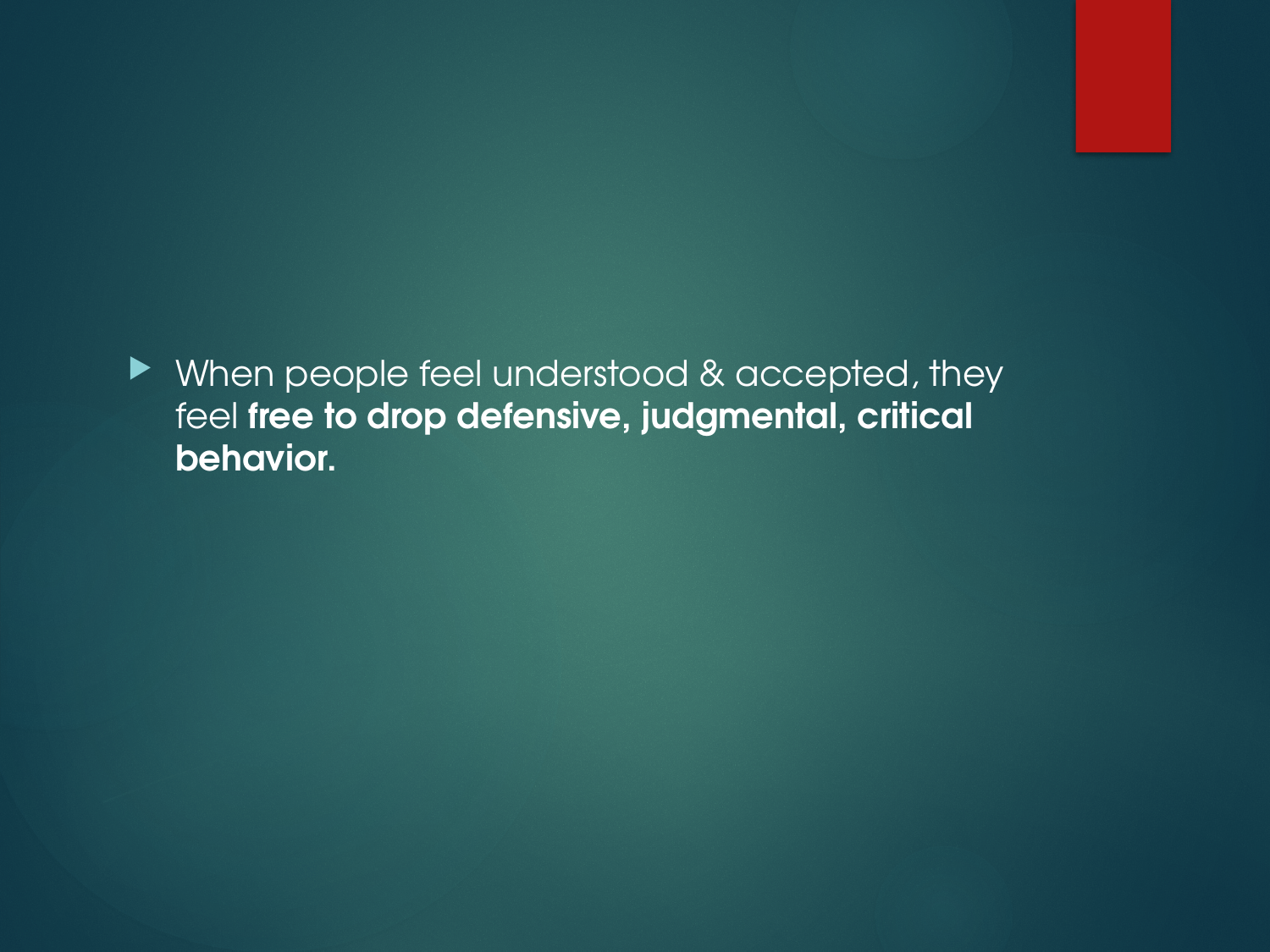

#

When people feel understood & accepted, they feel free to drop defensive, judgmental, critical behavior.